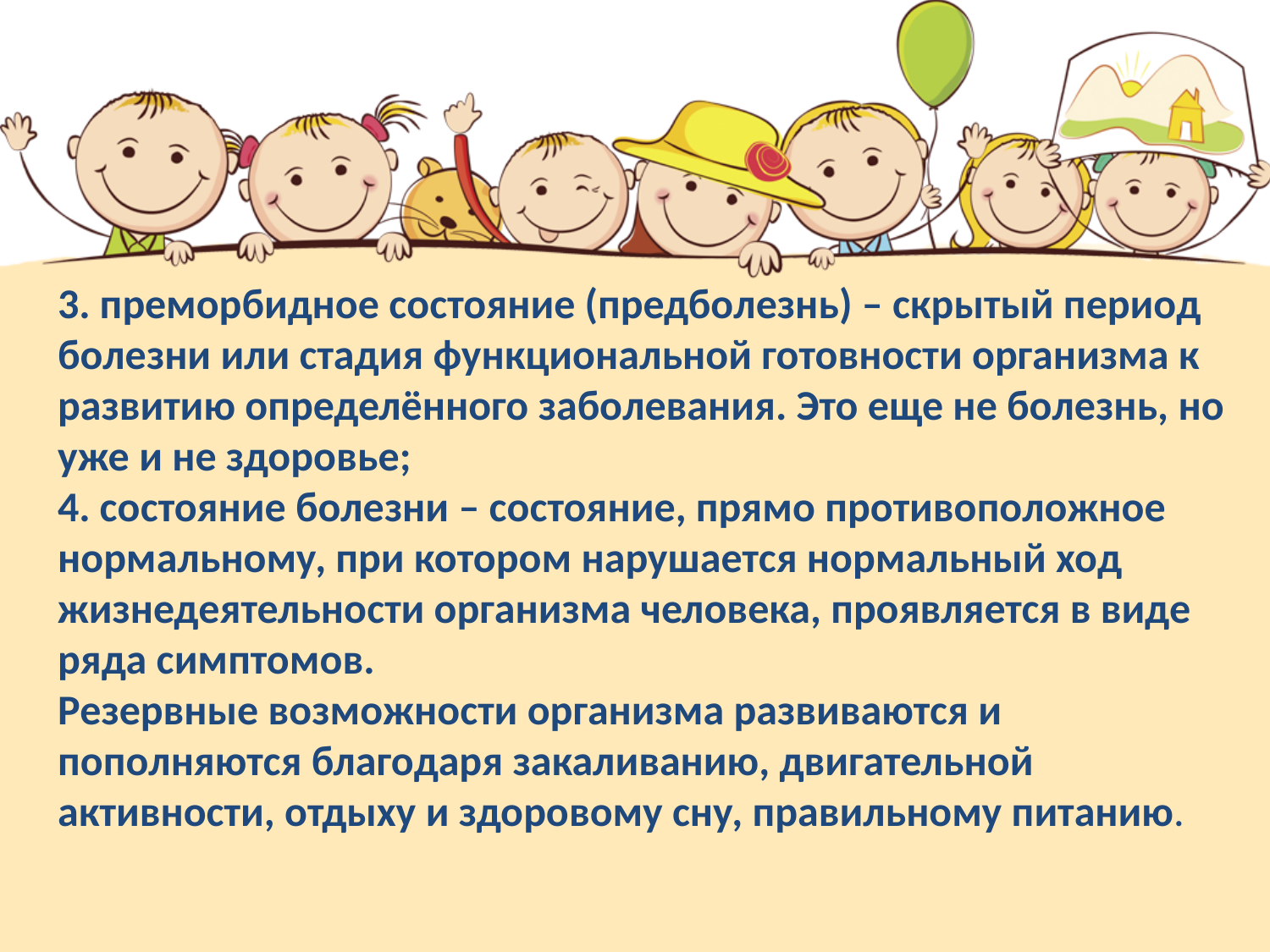

# 3. преморбидное состояние (предболезнь) – скрытый период болезни или стадия функциональной готовности организма к развитию определённого заболевания. Это еще не болезнь, но уже и не здоровье; 4. состояние болезни – состояние, прямо противоположное нормальному, при котором нарушается нормальный ход жизнедеятельности организма человека, проявляется в виде ряда симптомов. Резервные возможности организма развиваются и пополняются благодаря закаливанию, двигательной активности, отдыху и здоровому сну, правильному питанию.